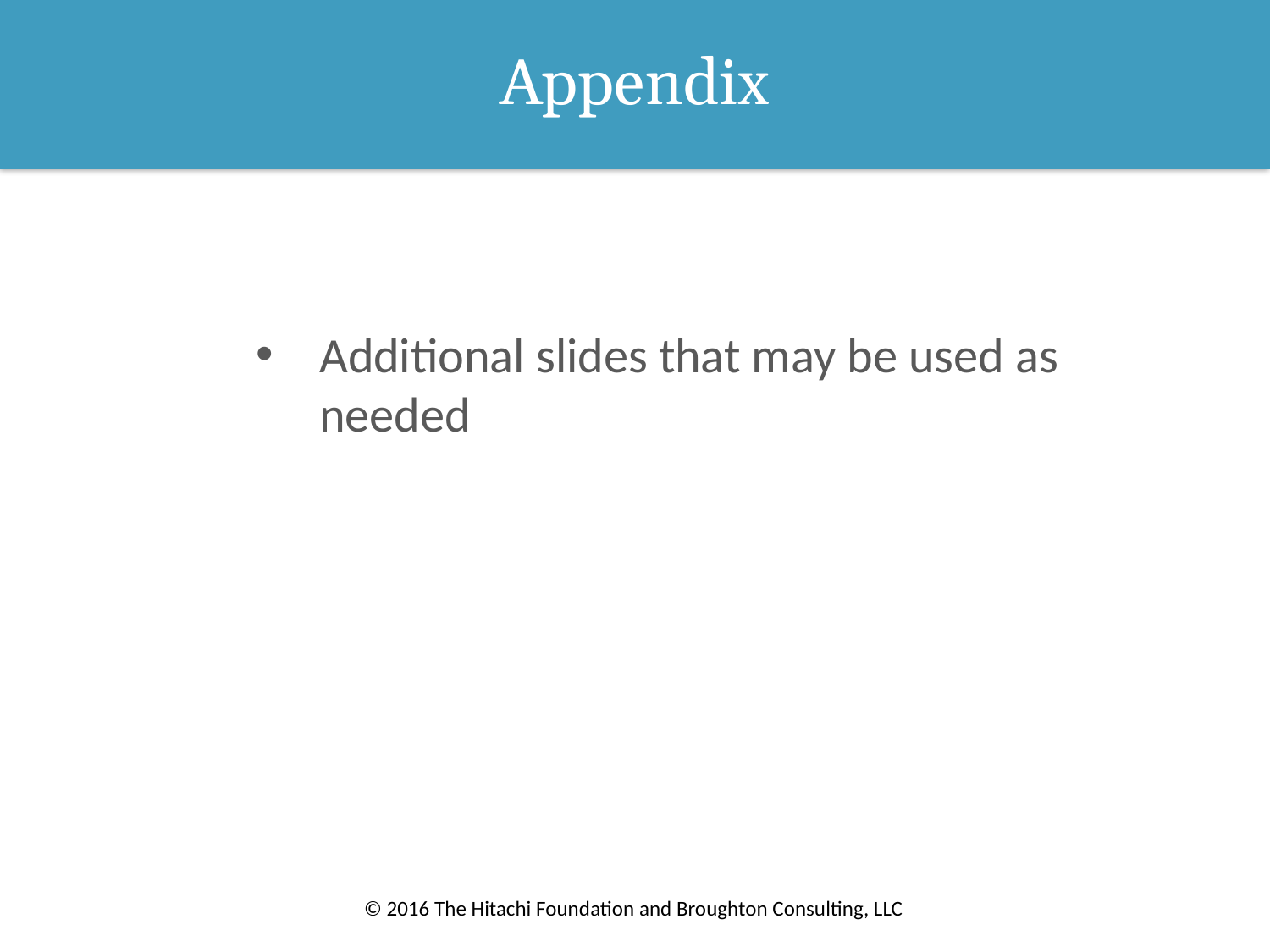

# Appendix
Additional slides that may be used as needed